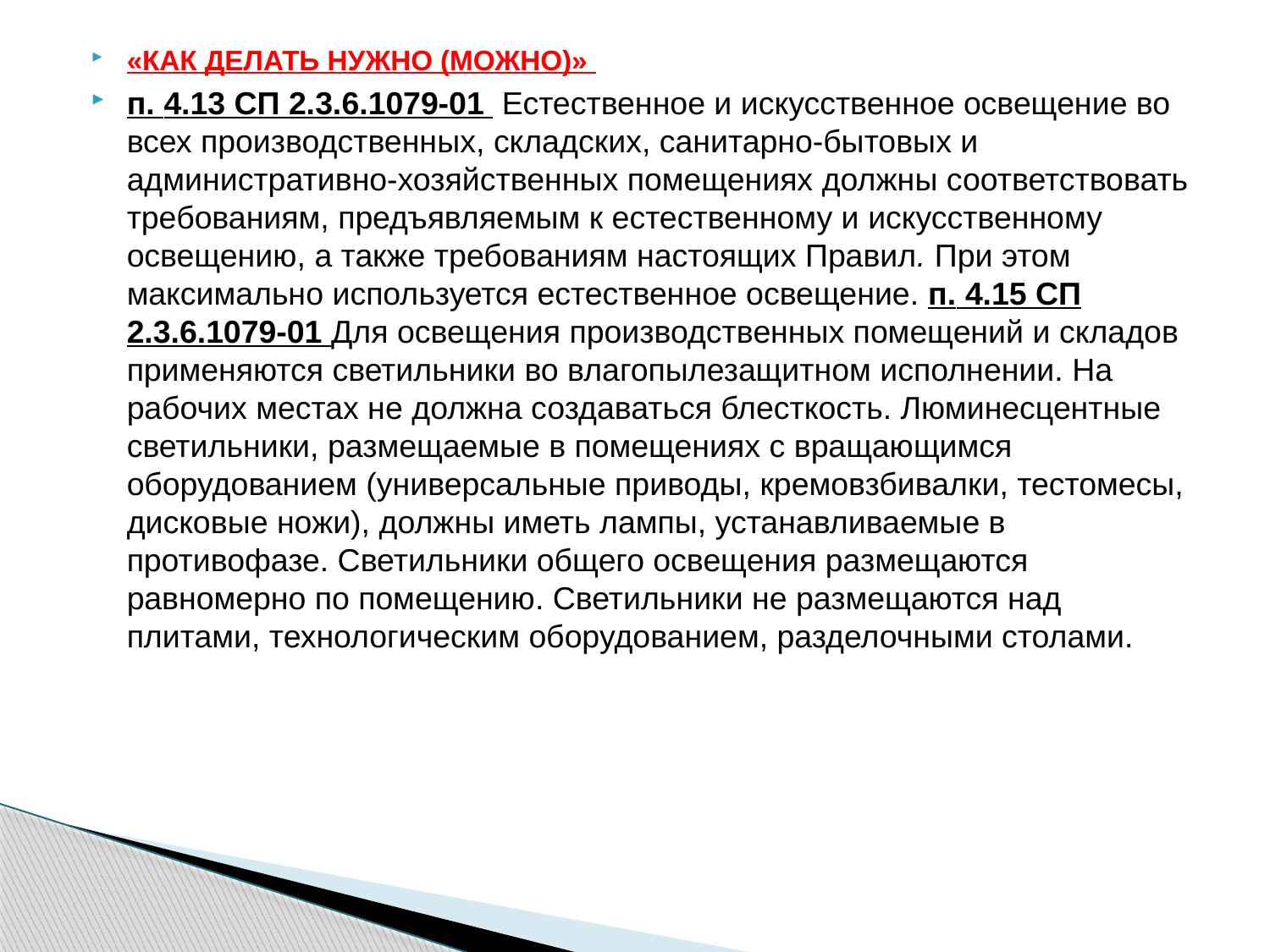

«КАК ДЕЛАТЬ НУЖНО (МОЖНО)»
п. 4.13 СП 2.3.6.1079-01  Естественное и искусственное освещение во всех производственных, складских, санитарно-бытовых и административно-хозяйственных помещениях должны соответствовать требованиям, предъявляемым к естественному и искусственному освещению, а также требованиям настоящих Правил. При этом максимально используется естественное освещение. п. 4.15 СП 2.3.6.1079-01 Для освещения производственных помещений и складов применяются светильники во влагопылезащитном исполнении. На рабочих местах не должна создаваться блесткость. Люминесцентные светильники, размещаемые в помещениях с вращающимся оборудованием (универсальные приводы, кремовзбивалки, тестомесы, дисковые ножи), должны иметь лампы, устанавливаемые в противофазе. Светильники общего освещения размещаются равномерно по помещению. Светильники не размещаются над плитами, технологическим оборудованием, разделочными столами.